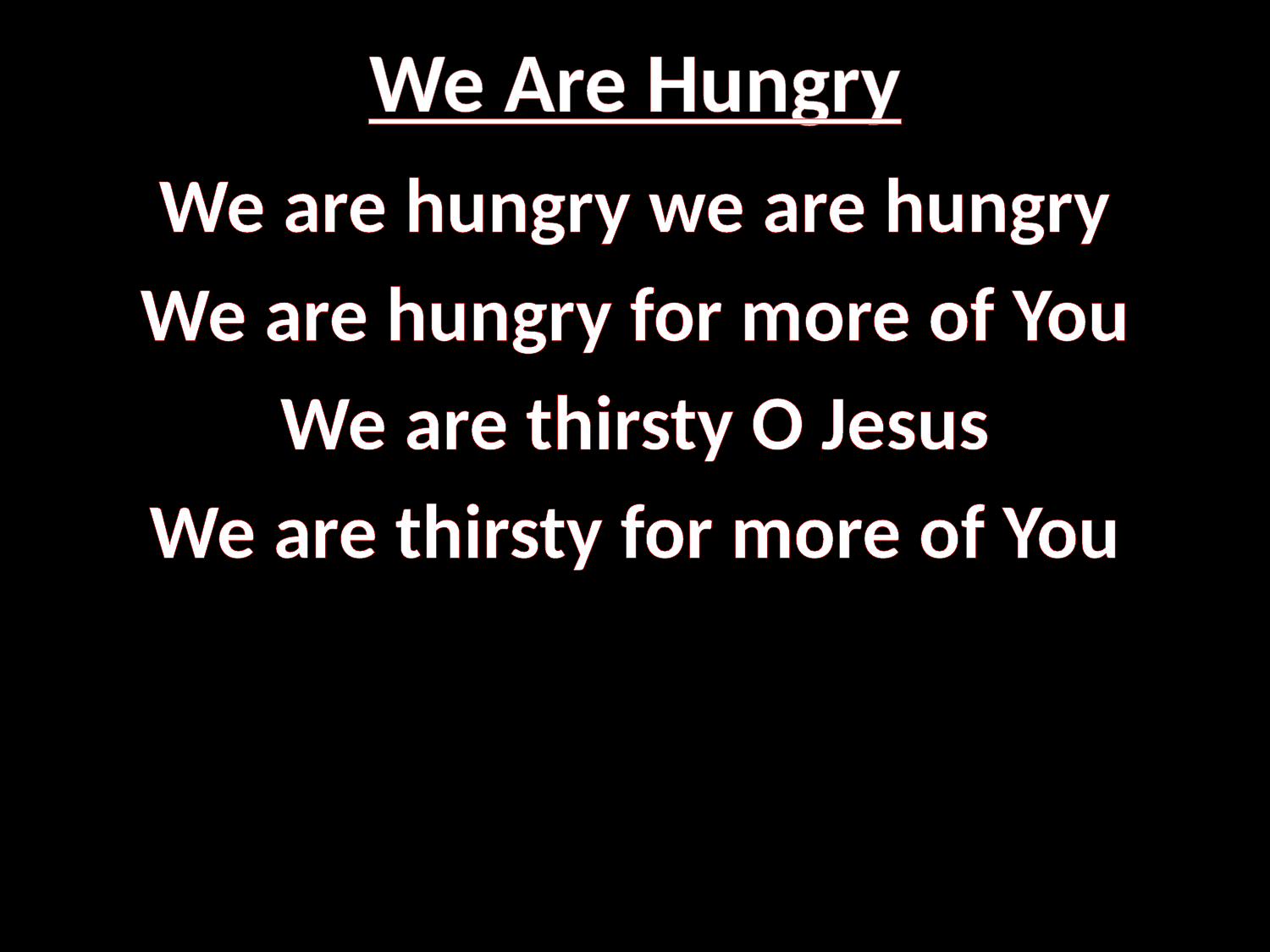

# We Are Hungry
We are hungry we are hungry
We are hungry for more of You
We are thirsty O Jesus
We are thirsty for more of You